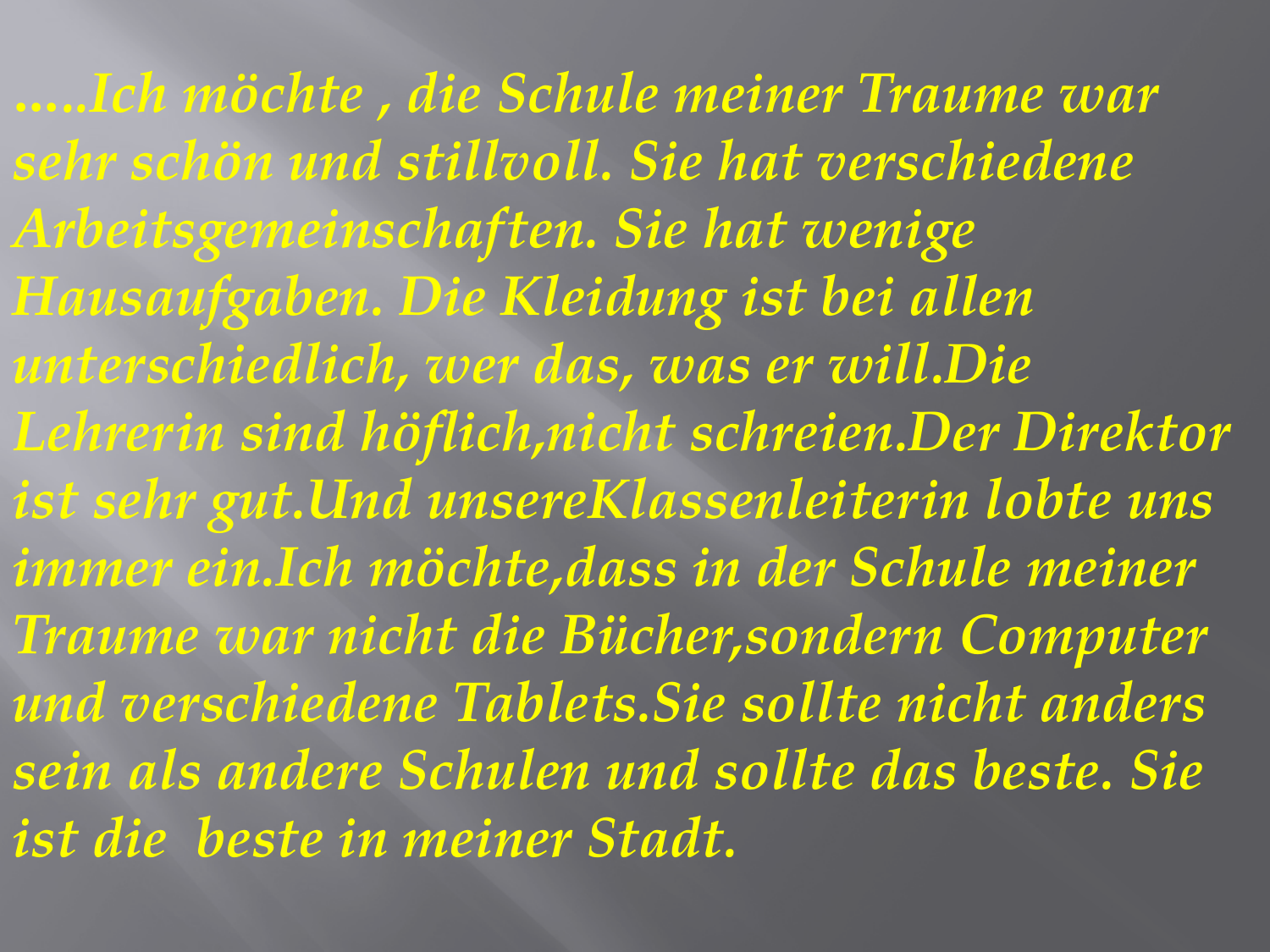

…..Ich möchte , die Schule meiner Traume war sehr schön und stillvoll. Sie hat verschiedene Arbeitsgemeinschaften. Sie hat wenige Hausaufgaben. Die Kleidung ist bei allen unterschiedlich, wer das, was er will.Die Lehrerin sind höflich,nicht schreien.Der Direktor ist sehr gut.Und unsereKlassenleiterin lobte uns immer ein.Ich möchte,dass in der Schule meiner Traume war nicht die Bücher,sondern Computer und verschiedene Tablets.Sie sollte nicht anders sein als andere Schulen und sollte das beste. Sie ist die  beste in meiner Stadt.